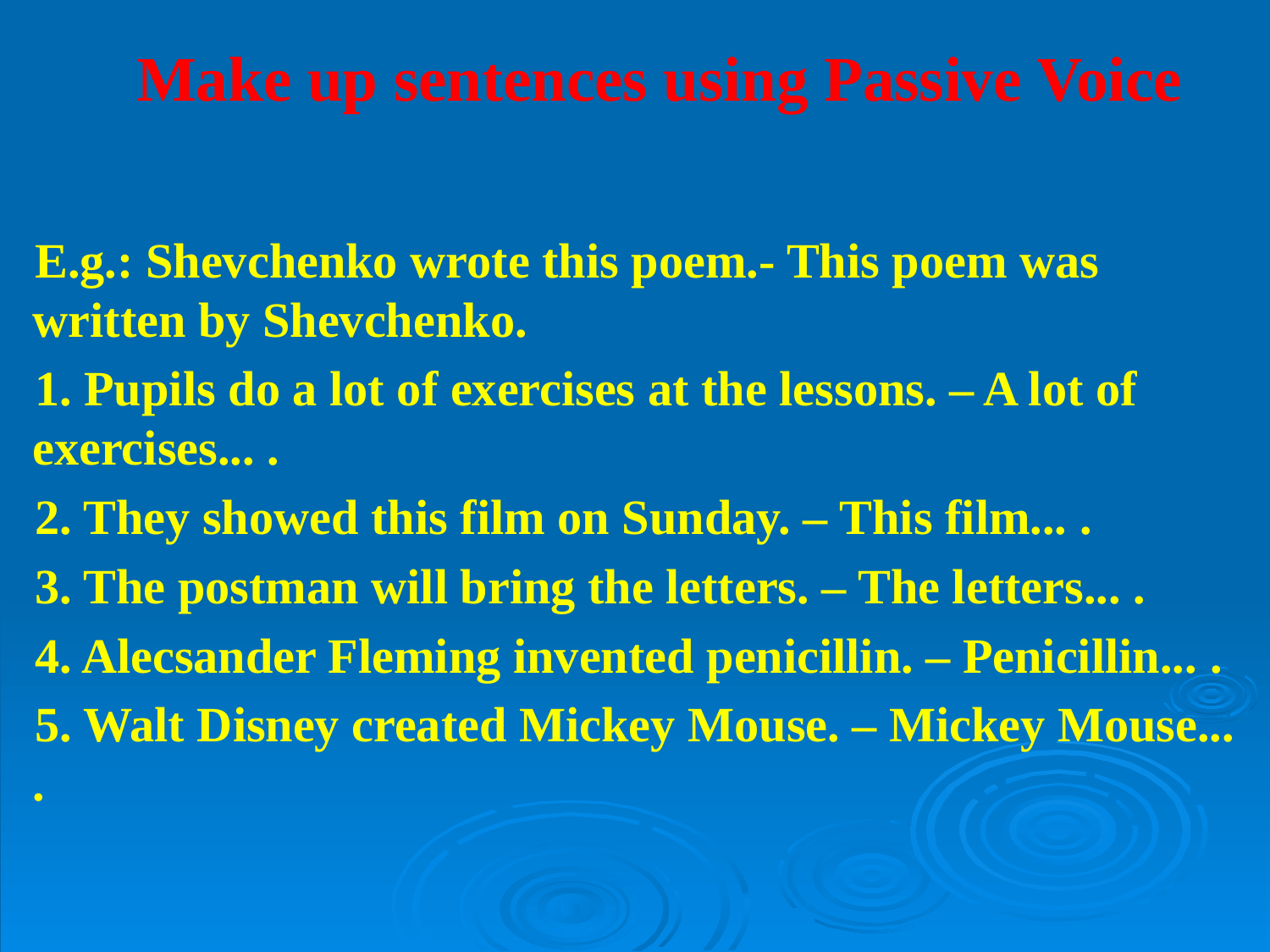

# Make up sentences using Passive Voice
E.g.: Shevchenko wrote this poem.- This poem was written by Shevchenko.
1. Pupils do a lot of exercises at the lessons. – A lot of exercises... .
2. They showed this film on Sunday. – This film... .
3. The postman will bring the letters. – The letters... .
4. Alecsander Fleming invented penicillin. – Penicillin... .
5. Walt Disney created Mickey Mouse. – Mickey Mouse... .